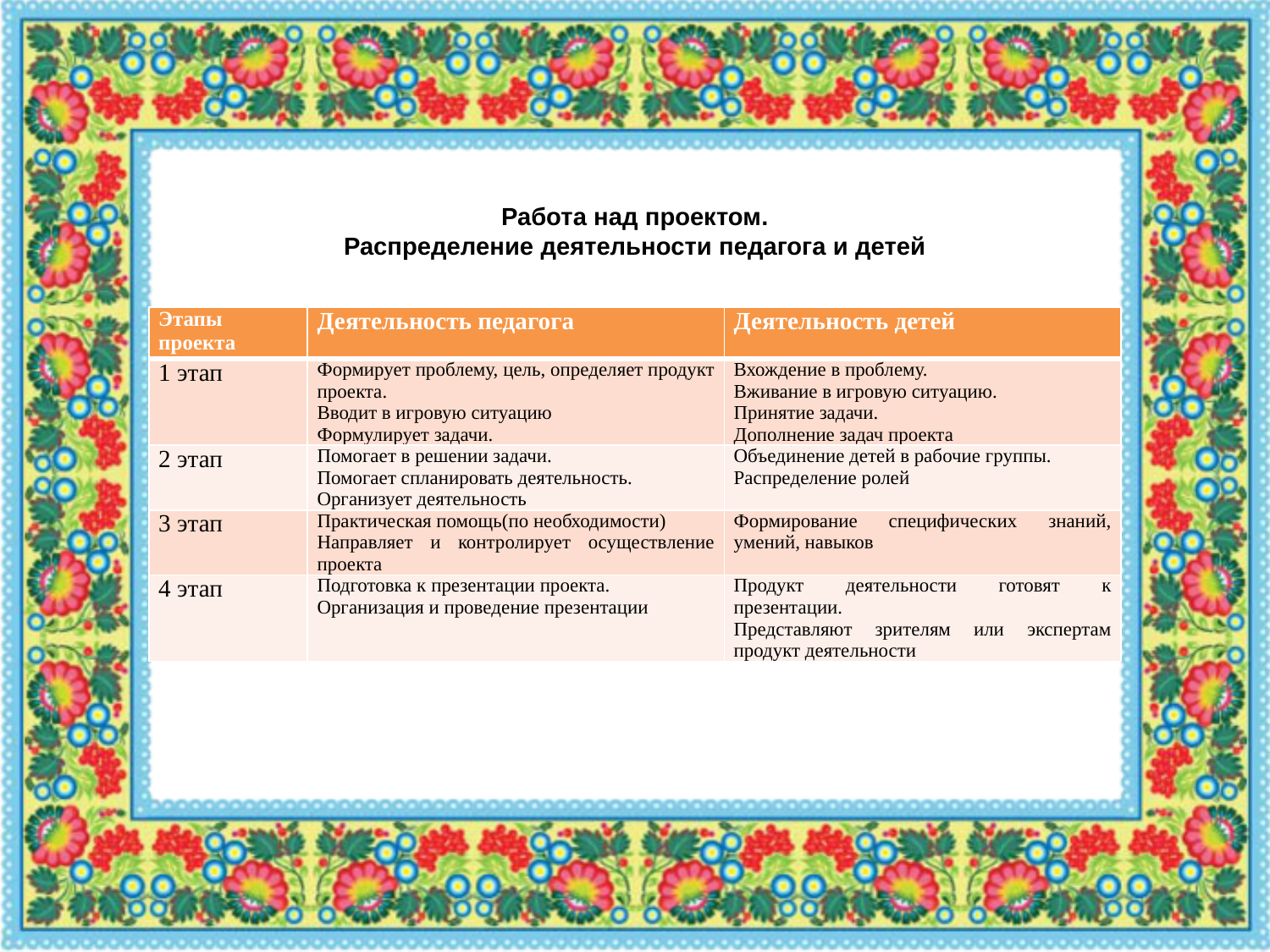

Работа над проектом.
Распределение деятельности педагога и детей
| Этапы проекта | Деятельность педагога | Деятельность детей |
| --- | --- | --- |
| 1 этап | Формирует проблему, цель, определяет продукт проекта. Вводит в игровую ситуацию Формулирует задачи. | Вхождение в проблему. Вживание в игровую ситуацию. Принятие задачи. Дополнение задач проекта |
| 2 этап | Помогает в решении задачи. Помогает спланировать деятельность. Организует деятельность | Объединение детей в рабочие группы. Распределение ролей |
| 3 этап | Практическая помощь(по необходимости) Направляет и контролирует осуществление проекта | Формирование специфических знаний, умений, навыков |
| 4 этап | Подготовка к презентации проекта. Организация и проведение презентации | Продукт деятельности готовят к презентации. Представляют зрителям или экспертам продукт деятельности |